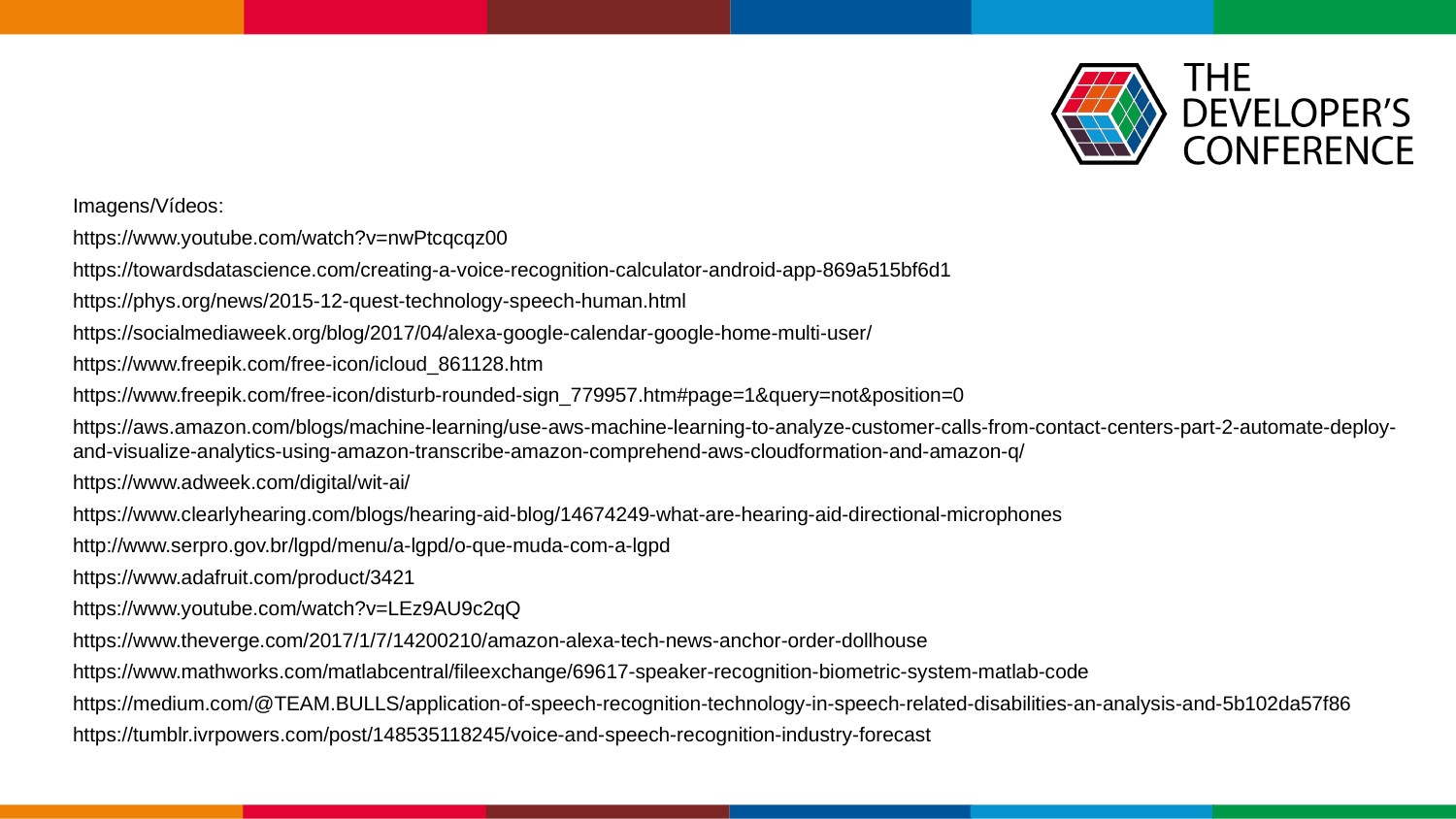

Imagens/Vídeos:
https://www.youtube.com/watch?v=nwPtcqcqz00
https://towardsdatascience.com/creating-a-voice-recognition-calculator-android-app-869a515bf6d1
https://phys.org/news/2015-12-quest-technology-speech-human.html
https://socialmediaweek.org/blog/2017/04/alexa-google-calendar-google-home-multi-user/
https://www.freepik.com/free-icon/icloud_861128.htm
https://www.freepik.com/free-icon/disturb-rounded-sign_779957.htm#page=1&query=not&position=0
https://aws.amazon.com/blogs/machine-learning/use-aws-machine-learning-to-analyze-customer-calls-from-contact-centers-part-2-automate-deploy-and-visualize-analytics-using-amazon-transcribe-amazon-comprehend-aws-cloudformation-and-amazon-q/
https://www.adweek.com/digital/wit-ai/
https://www.clearlyhearing.com/blogs/hearing-aid-blog/14674249-what-are-hearing-aid-directional-microphones
http://www.serpro.gov.br/lgpd/menu/a-lgpd/o-que-muda-com-a-lgpd
https://www.adafruit.com/product/3421
https://www.youtube.com/watch?v=LEz9AU9c2qQ
https://www.theverge.com/2017/1/7/14200210/amazon-alexa-tech-news-anchor-order-dollhouse
https://www.mathworks.com/matlabcentral/fileexchange/69617-speaker-recognition-biometric-system-matlab-code
https://medium.com/@TEAM.BULLS/application-of-speech-recognition-technology-in-speech-related-disabilities-an-analysis-and-5b102da57f86
https://tumblr.ivrpowers.com/post/148535118245/voice-and-speech-recognition-industry-forecast